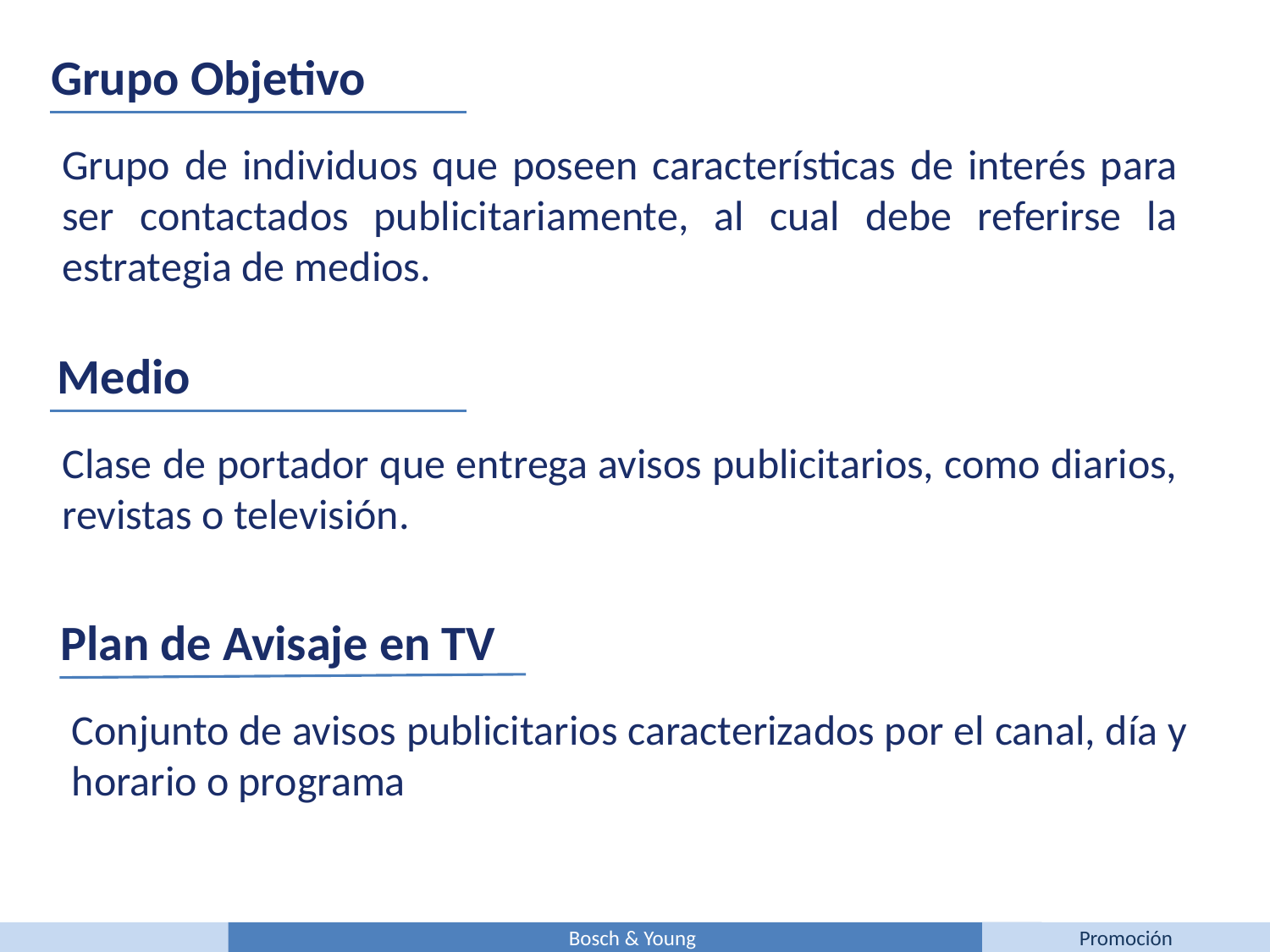

Grupo Objetivo
Grupo de individuos que poseen características de interés para ser contactados publicitariamente, al cual debe referirse la estrategia de medios.
Medio
Clase de portador que entrega avisos publicitarios, como diarios, revistas o televisión.
Plan de Avisaje en TV
Conjunto de avisos publicitarios caracterizados por el canal, día y horario o programa

Bosch & Young
Promoción